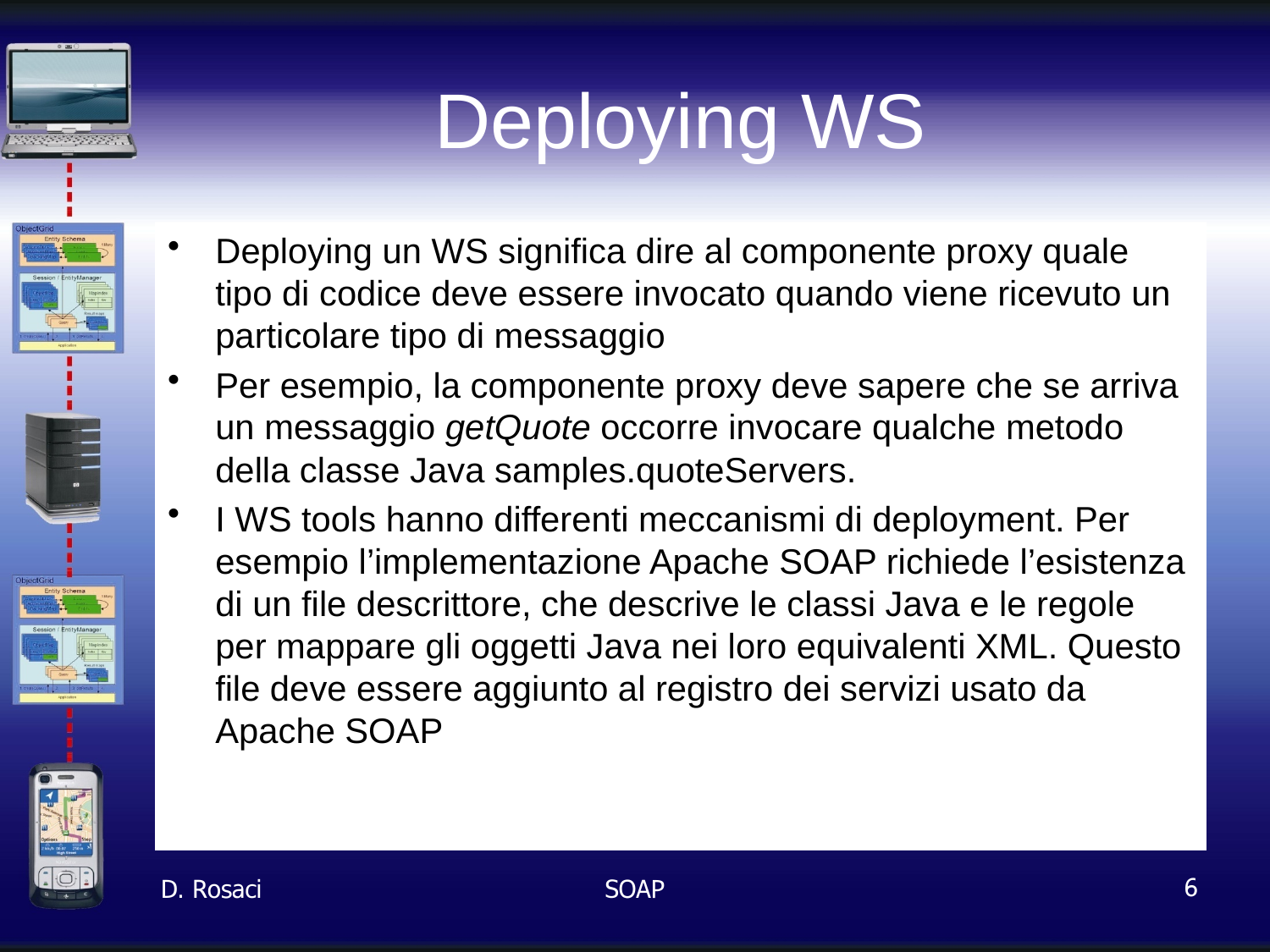

# Deploying WS
Deploying un WS significa dire al componente proxy quale tipo di codice deve essere invocato quando viene ricevuto un particolare tipo di messaggio
Per esempio, la componente proxy deve sapere che se arriva un messaggio getQuote occorre invocare qualche metodo della classe Java samples.quoteServers.
I WS tools hanno differenti meccanismi di deployment. Per esempio l’implementazione Apache SOAP richiede l’esistenza di un file descrittore, che descrive le classi Java e le regole per mappare gli oggetti Java nei loro equivalenti XML. Questo file deve essere aggiunto al registro dei servizi usato da Apache SOAP

D. Rosaci
SOAP